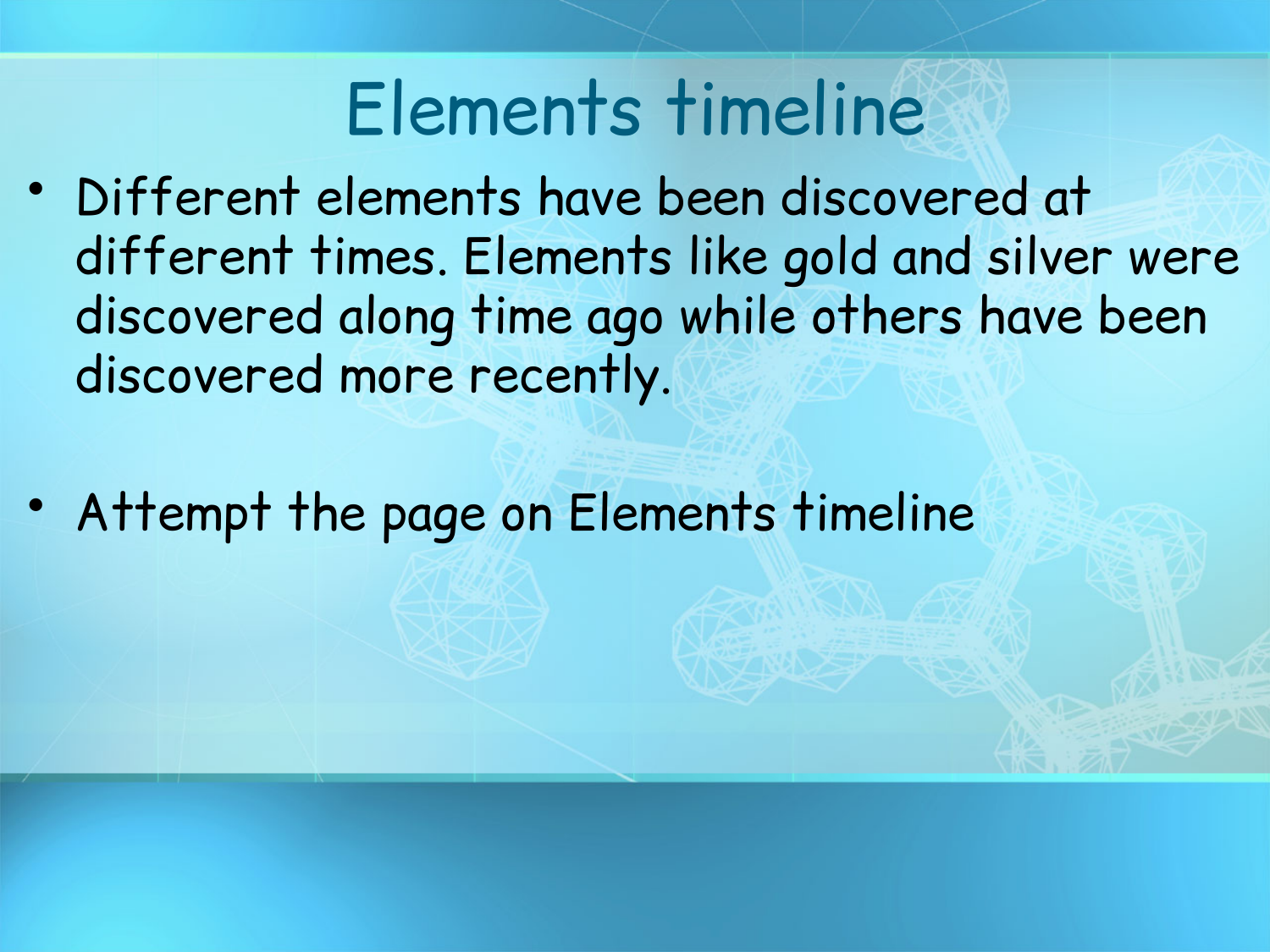

# Elements timeline
Different elements have been discovered at different times. Elements like gold and silver were discovered along time ago while others have been discovered more recently.

Attempt the page on Elements timeline